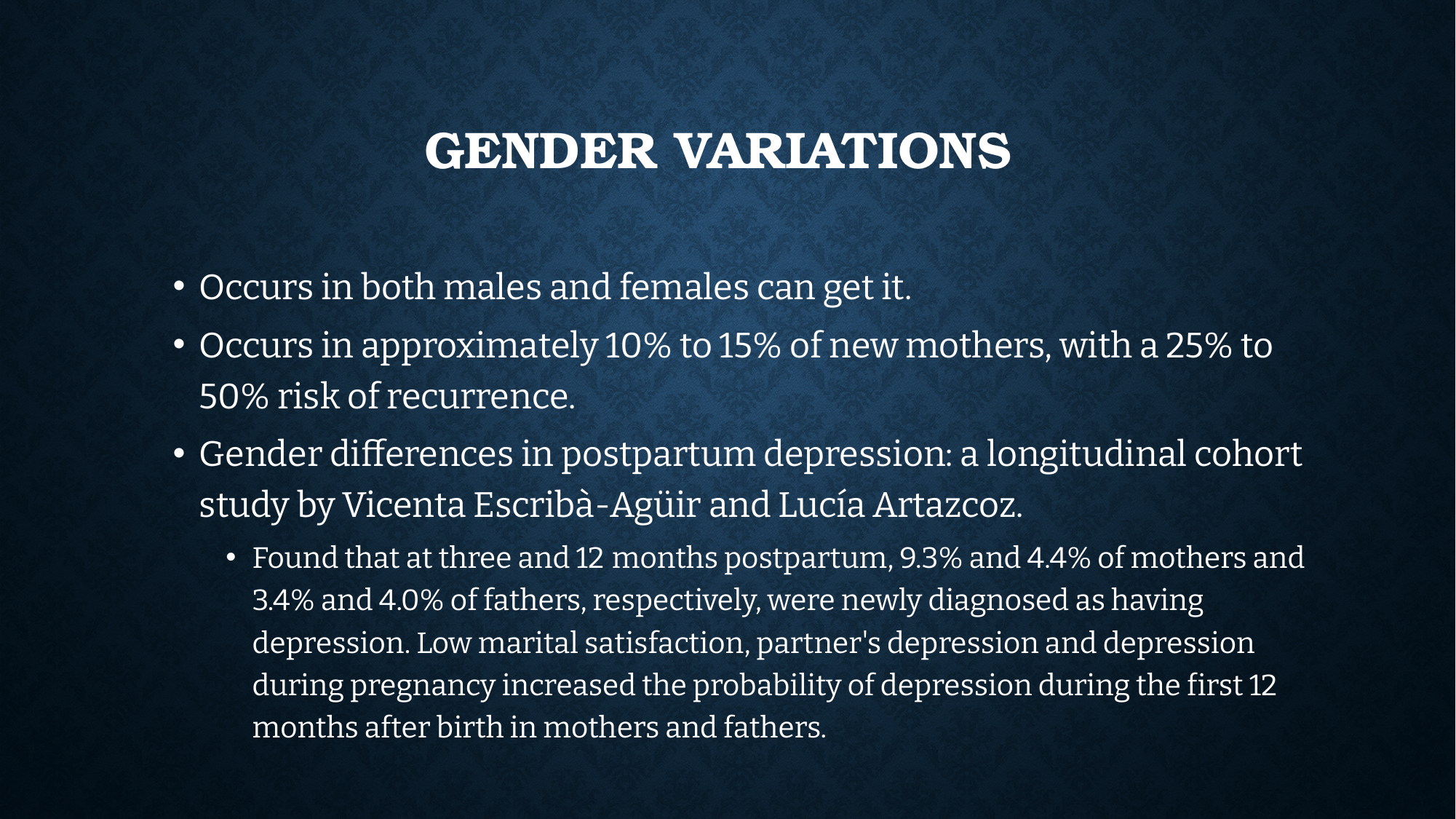

# Gender Variations
Occurs in both males and females can get it.
Occurs in approximately 10% to 15% of new mothers, with a 25% to 50% risk of recurrence.
Gender differences in postpartum depression: a longitudinal cohort study by Vicenta Escribà-Agüir and Lucía Artazcoz.
Found that at three and 12 months postpartum, 9.3% and 4.4% of mothers and 3.4% and 4.0% of fathers, respectively, were newly diagnosed as having depression. Low marital satisfaction, partner's depression and depression during pregnancy increased the probability of depression during the first 12 months after birth in mothers and fathers.